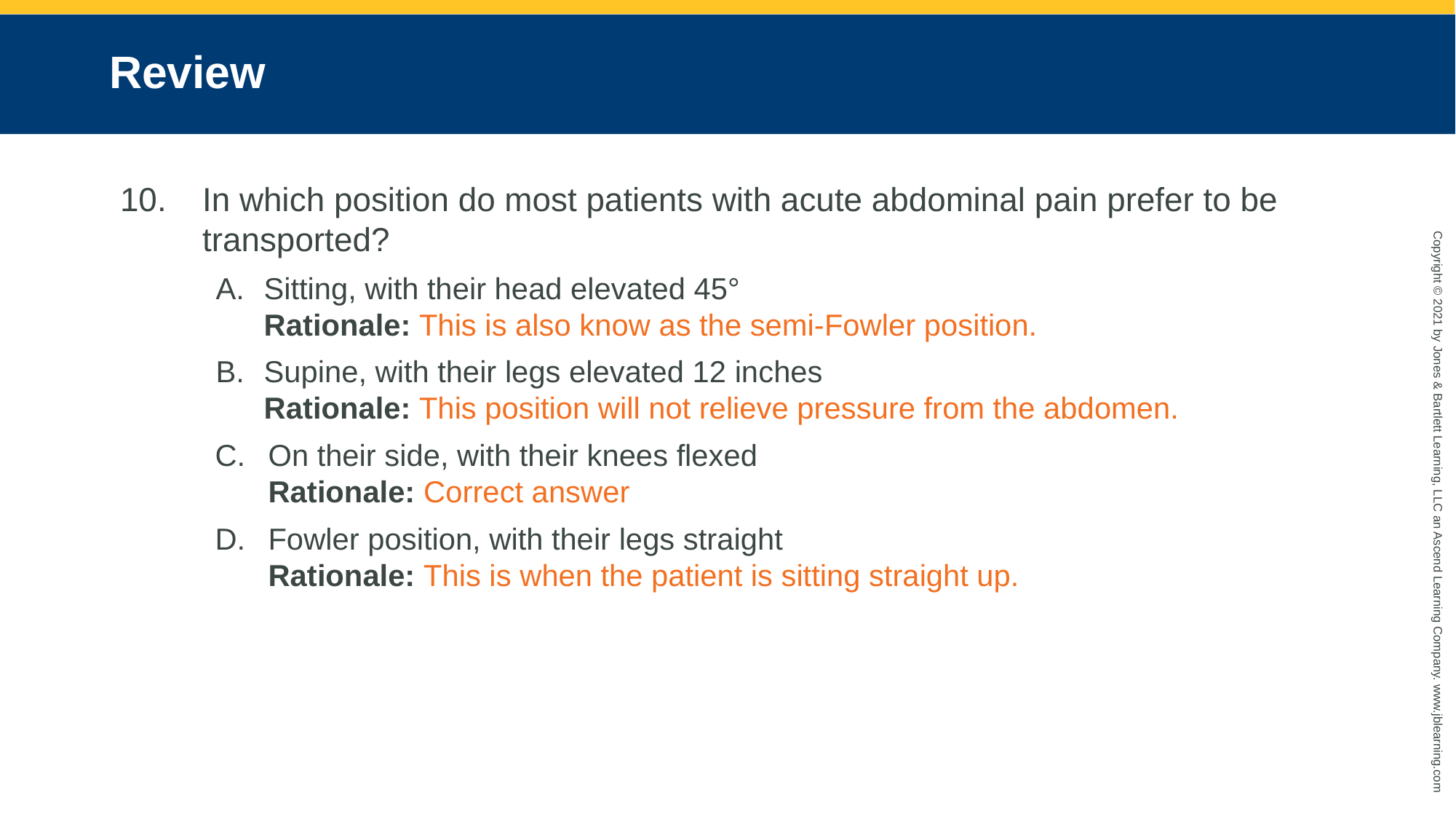

# Review
In which position do most patients with acute abdominal pain prefer to be transported?
Sitting, with their head elevated 45°
Rationale: This is also know as the semi-Fowler position.
Supine, with their legs elevated 12 inches
Rationale: This position will not relieve pressure from the abdomen.
On their side, with their knees flexed
Rationale: Correct answer
Fowler position, with their legs straight
Rationale: This is when the patient is sitting straight up.